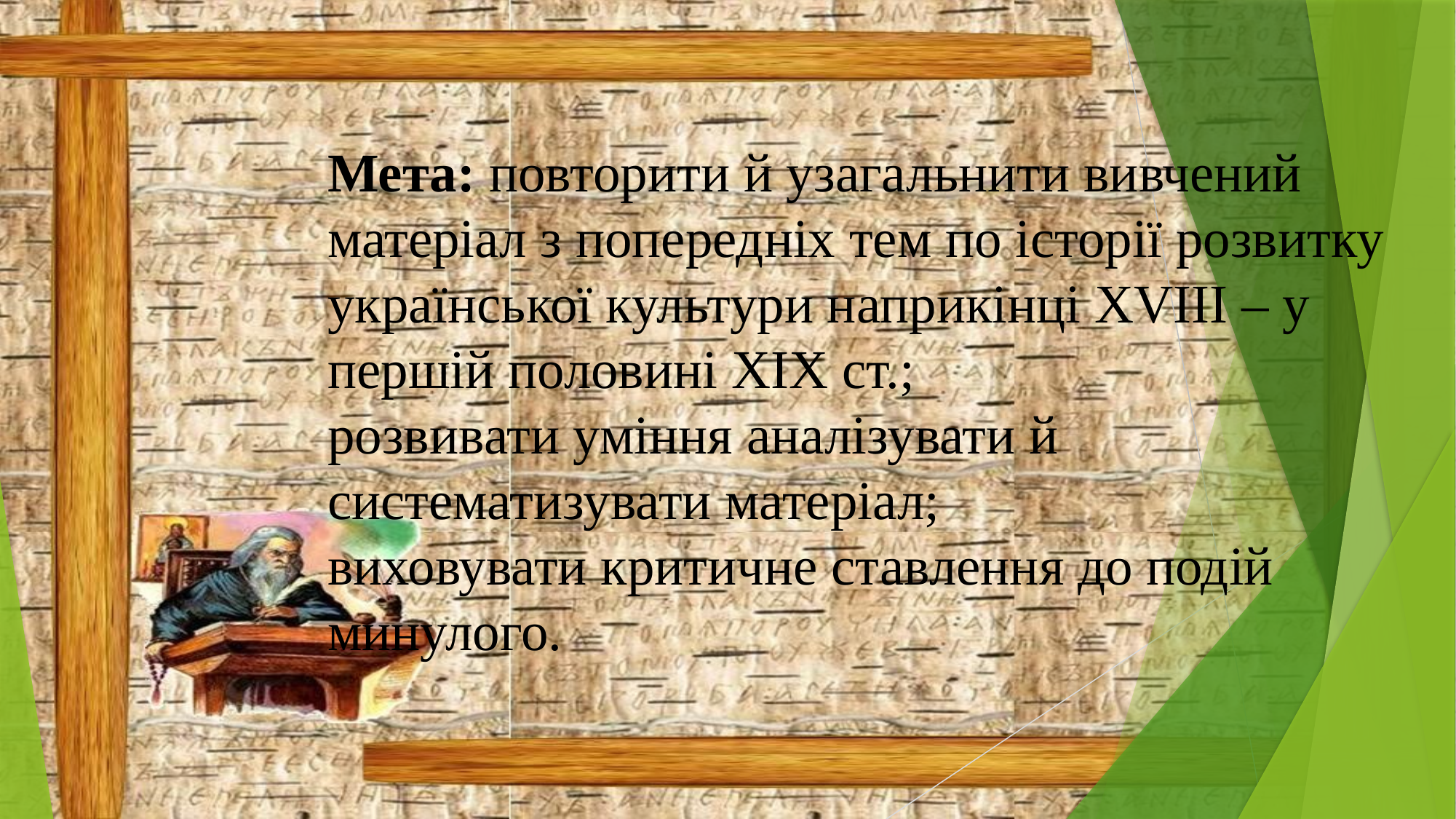

Мета: повторити й узагальнити вивчений матеріал з попередніх тем по історії розвитку української культури наприкінці ХVІІІ – у першій половині ХІХ ст.;
розвивати уміння аналізувати й систематизувати матеріал;
виховувати критичне ставлення до подій  минулого.